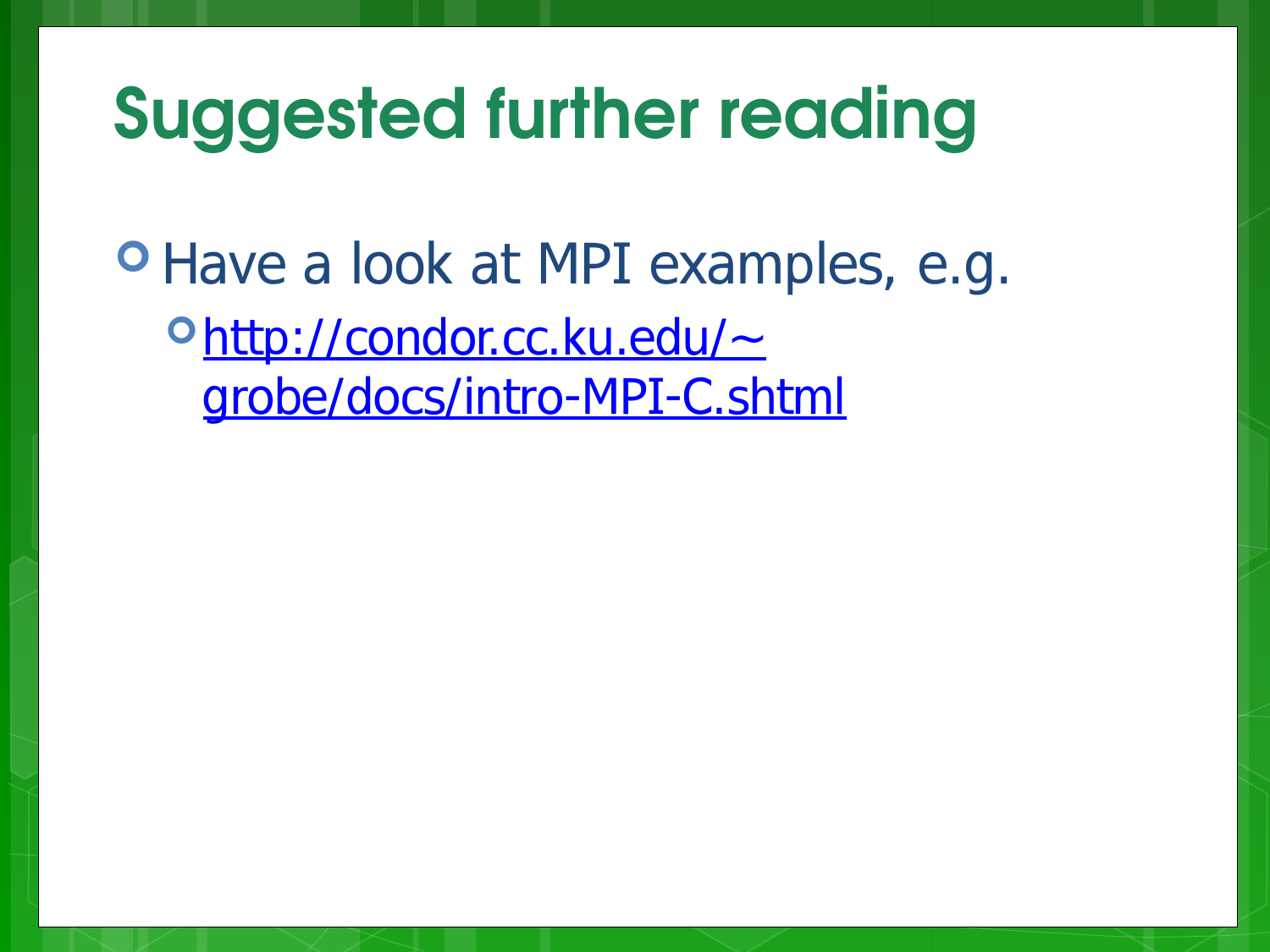

# Suggested further reading
Have a look at MPI examples, e.g.
http://condor.cc.ku.edu/~grobe/docs/intro-MPI-C.shtml